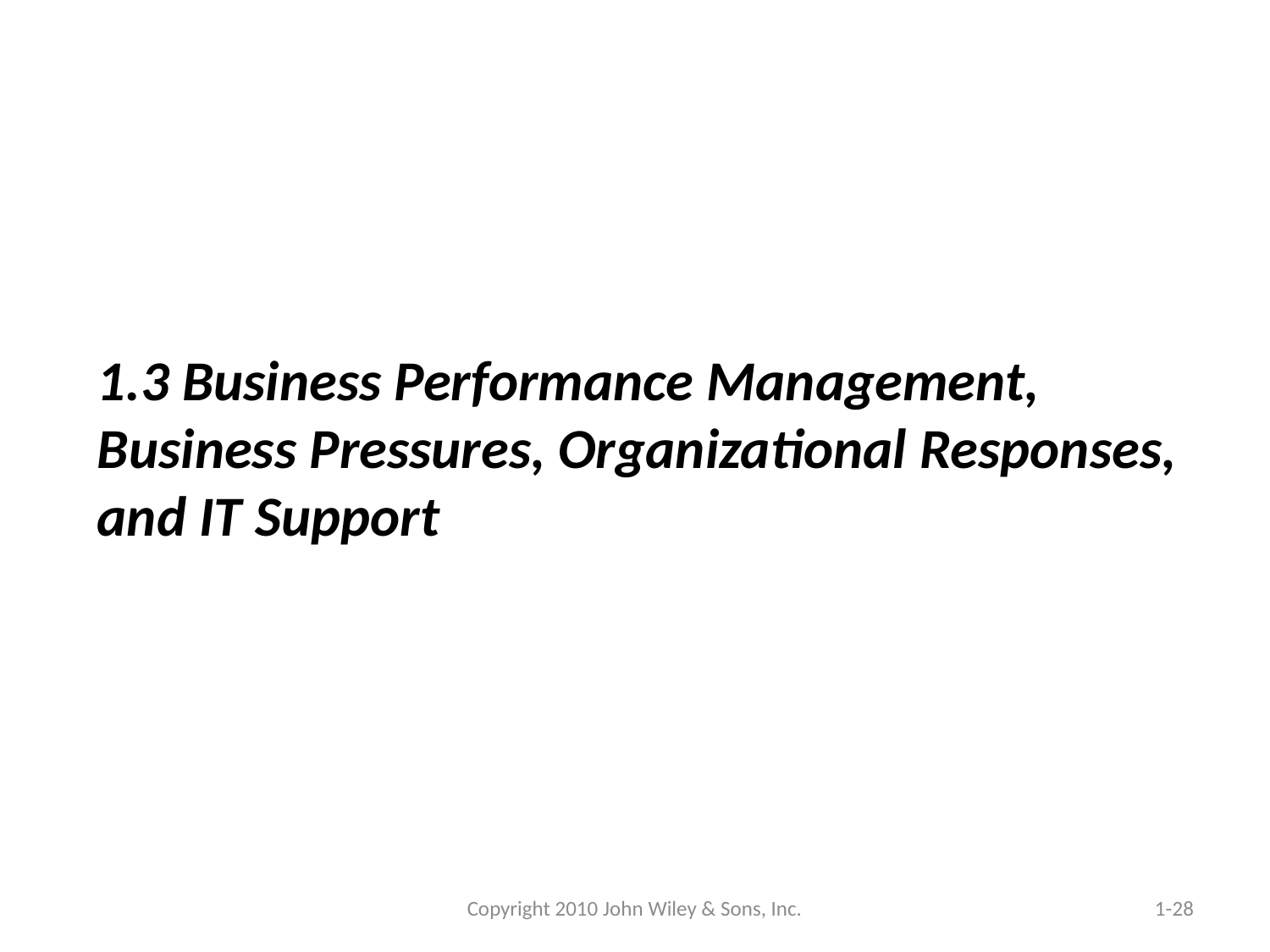

1.3 Business Performance Management, Business Pressures, Organizational Responses, and IT Support
Copyright 2010 John Wiley & Sons, Inc.
1-28